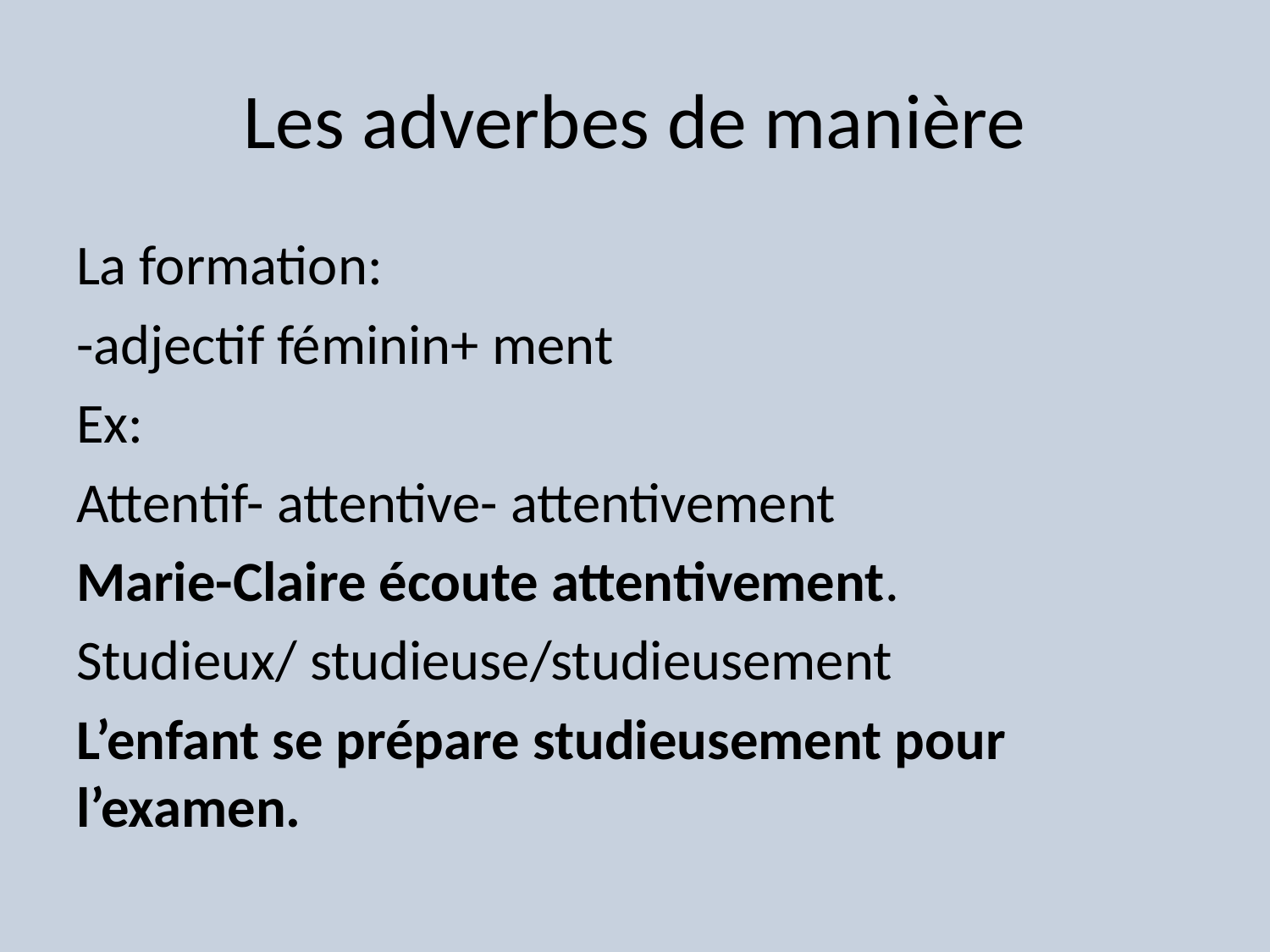

# Les adverbes de manière
La formation:
-adjectif féminin+ ment
Ex:
Attentif- attentive- attentivement
Marie-Claire écoute attentivement.
Studieux/ studieuse/studieusement
L’enfant se prépare studieusement pour l’examen.